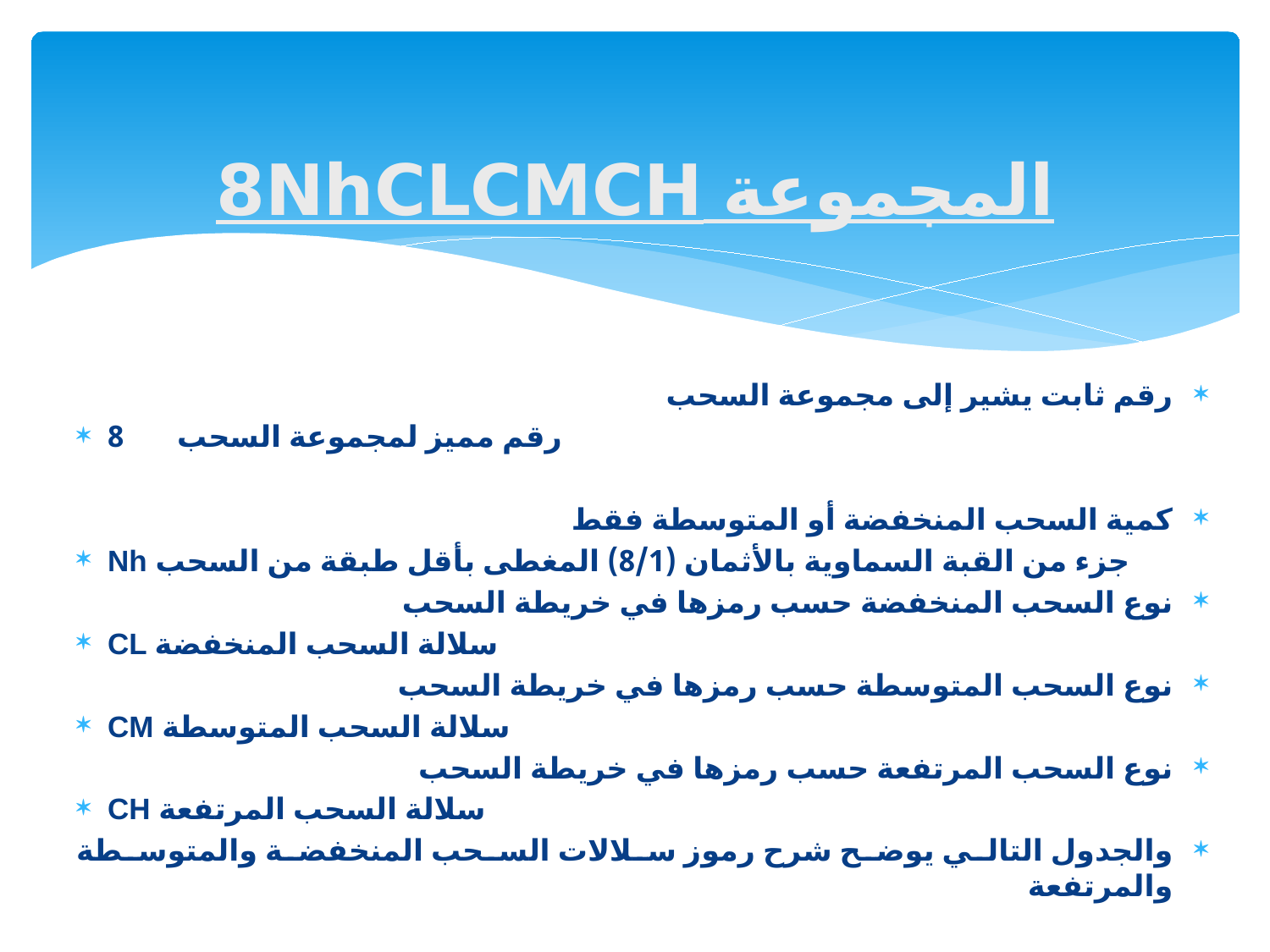

# المجموعة 8NhCLCMCH
رقم ثابت يشير إلى مجموعة السحب
رقم مميز لمجموعة السحب       8

كمية السحب المنخفضة أو المتوسطة فقط
Nh جزء من القبة السماوية بالأثمان (8/1) المغطى بأقل طبقة من السحب
نوع السحب المنخفضة حسب رمزها في خريطة السحب
CL سلالة السحب المنخفضة
نوع السحب المتوسطة حسب رمزها في خريطة السحب
CM سلالة السحب المتوسطة
نوع السحب المرتفعة حسب رمزها في خريطة السحب
CH سلالة السحب المرتفعة
والجدول التالي يوضح شرح رموز سلالات السحب المنخفضة والمتوسطة والمرتفعة